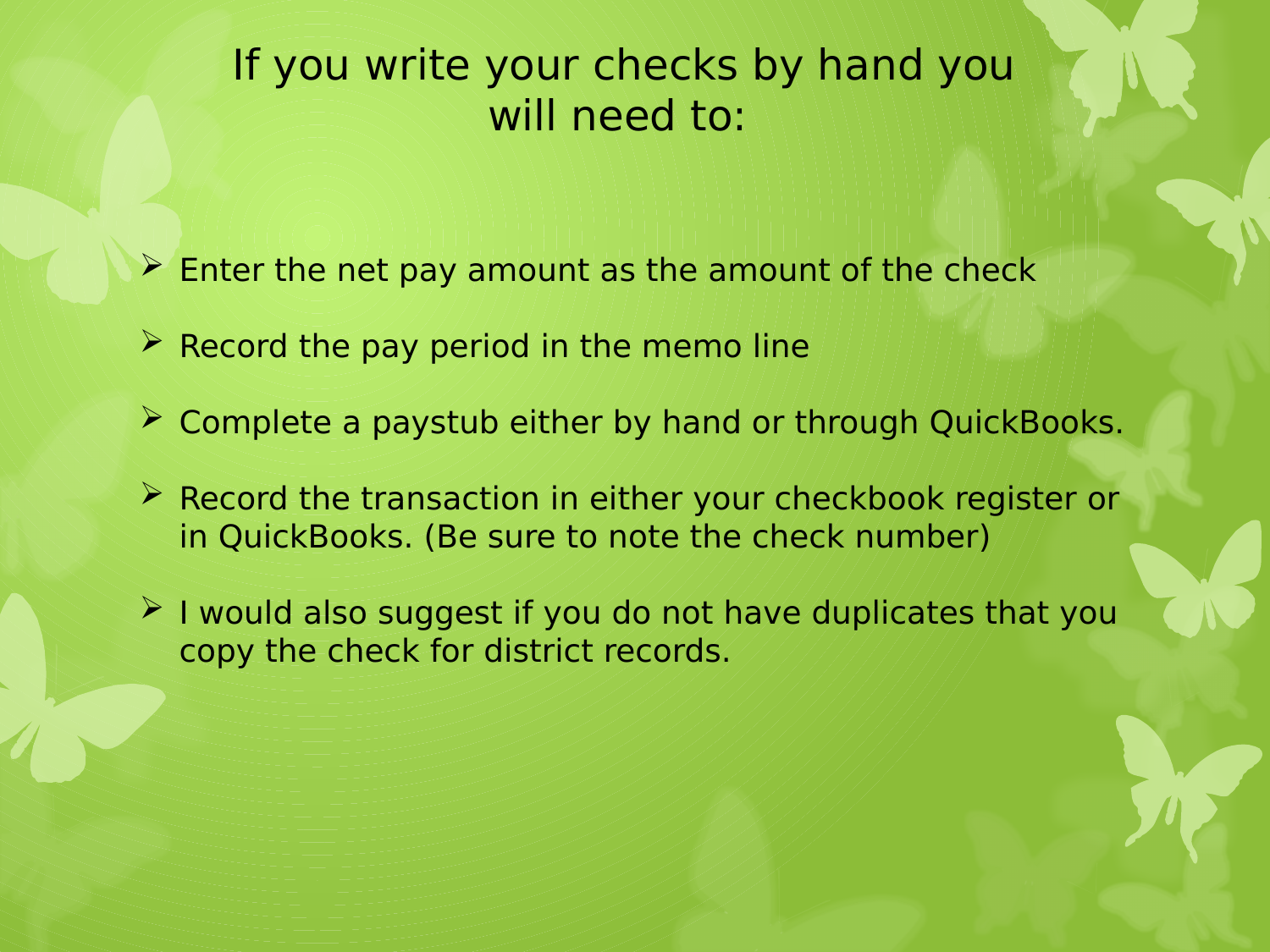

If you write your checks by hand you will need to:
Enter the net pay amount as the amount of the check

Record the pay period in the memo line

Complete a paystub either by hand or through QuickBooks.

Record the transaction in either your checkbook register or in QuickBooks. (Be sure to note the check number)

I would also suggest if you do not have duplicates that you copy the check for district records.